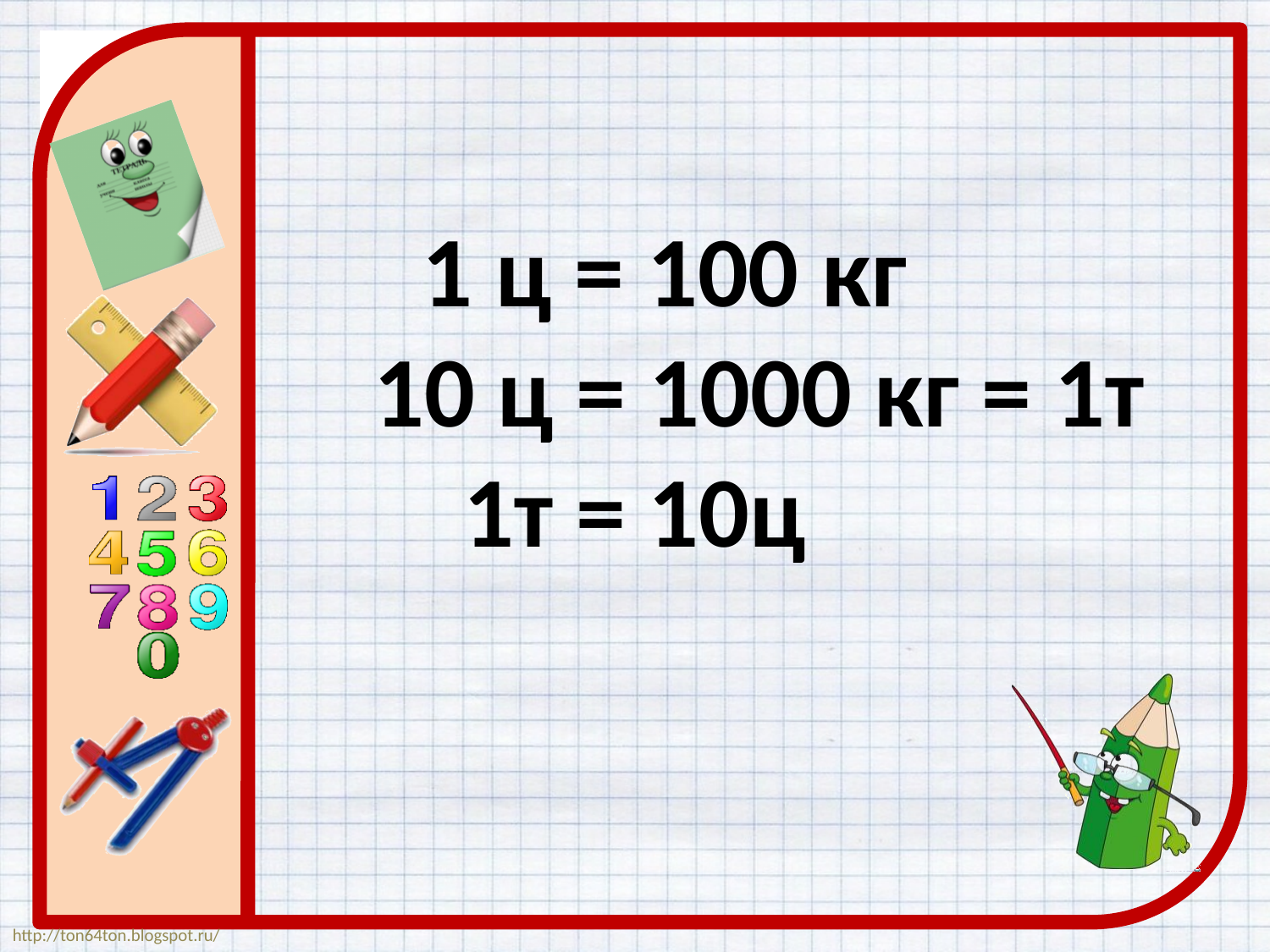

# 1 ц = 100 кг 10 ц = 1000 кг = 1т 1т = 10ц